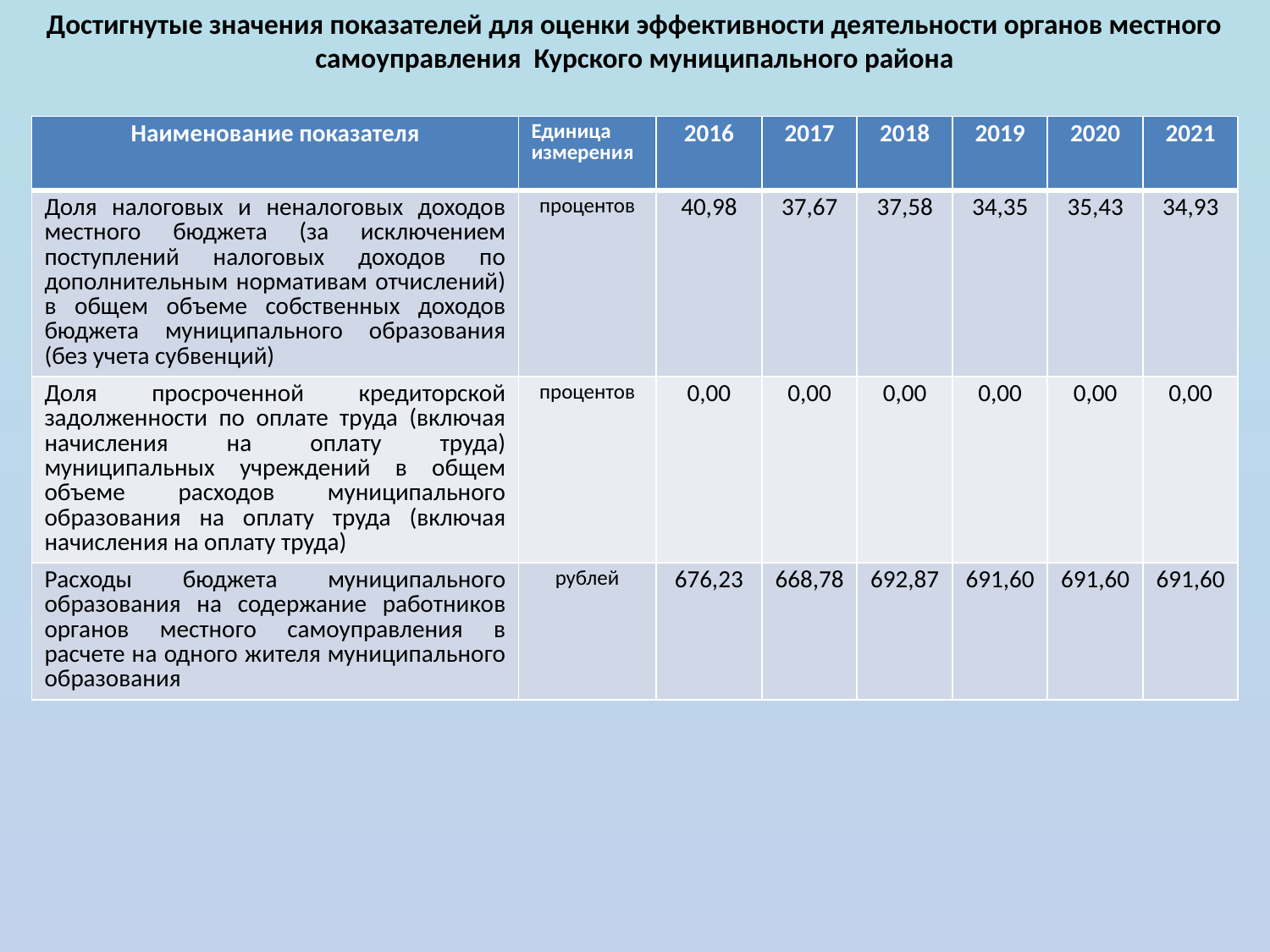

Достигнутые значения показателей для оценки эффективности деятельности органов местного самоуправления  Курского муниципального района
| Наименование показателя | Единица измерения | 2016 | 2017 | 2018 | 2019 | 2020 | 2021 |
| --- | --- | --- | --- | --- | --- | --- | --- |
| Доля налоговых и неналоговых доходов местного бюджета (за исключением поступлений налоговых доходов по дополнительным нормативам отчислений) в общем объеме собственных доходов бюджета муниципального образования (без учета субвенций) | процентов | 40,98 | 37,67 | 37,58 | 34,35 | 35,43 | 34,93 |
| Доля просроченной кредиторской задолженности по оплате труда (включая начисления на оплату труда) муниципальных учреждений в общем объеме расходов муниципального образования на оплату труда (включая начисления на оплату труда) | процентов | 0,00 | 0,00 | 0,00 | 0,00 | 0,00 | 0,00 |
| Расходы бюджета муниципального образования на содержание работников органов местного самоуправления в расчете на одного жителя муниципального образования | рублей | 676,23 | 668,78 | 692,87 | 691,60 | 691,60 | 691,60 |